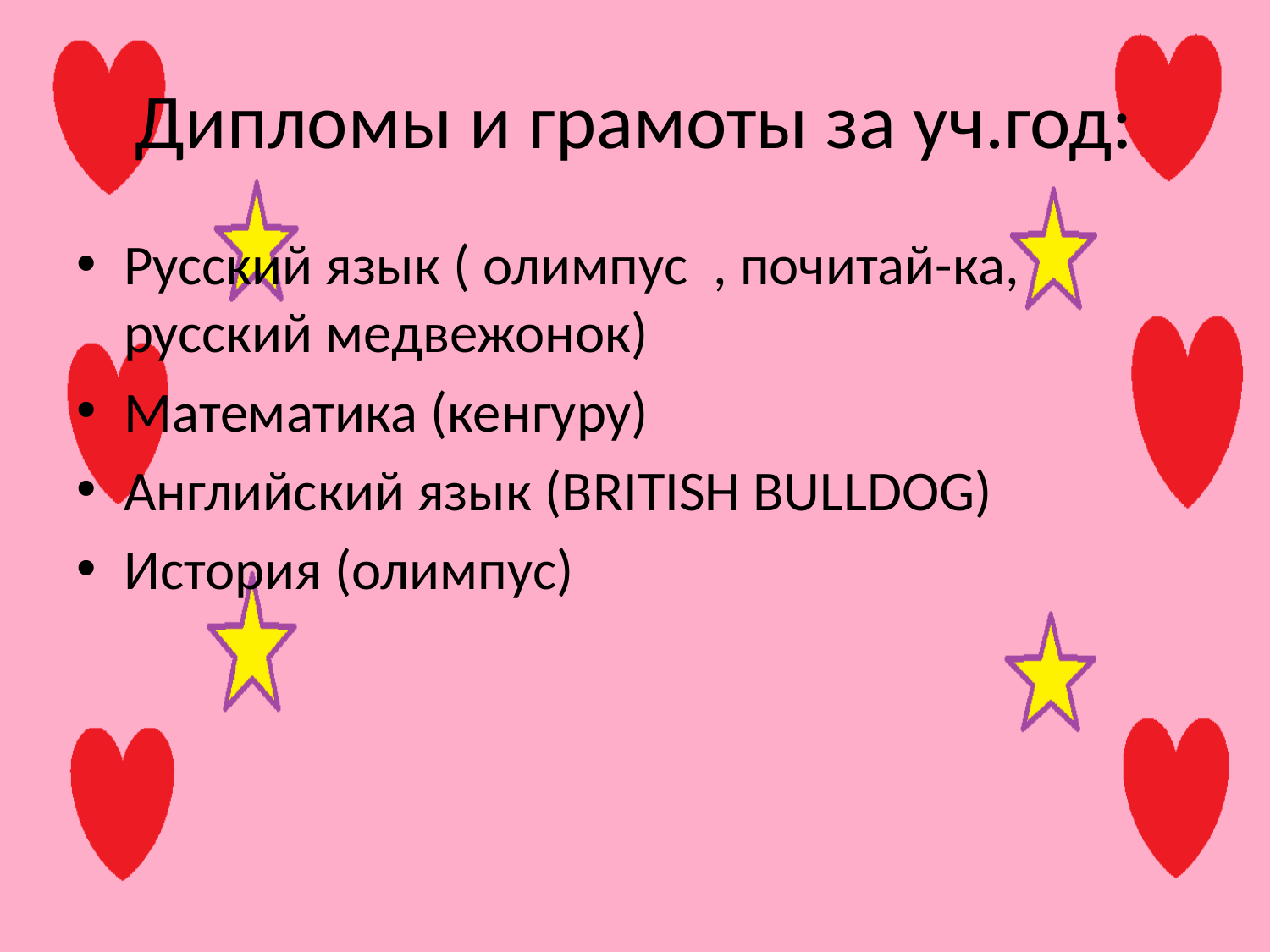

# Дипломы и грамоты за уч.год:
Русский язык ( олимпус  , почитай-ка, русский медвежонок)
Математика (кенгуру)
Английский язык (BRITISH BULLDOG)
История (олимпус)